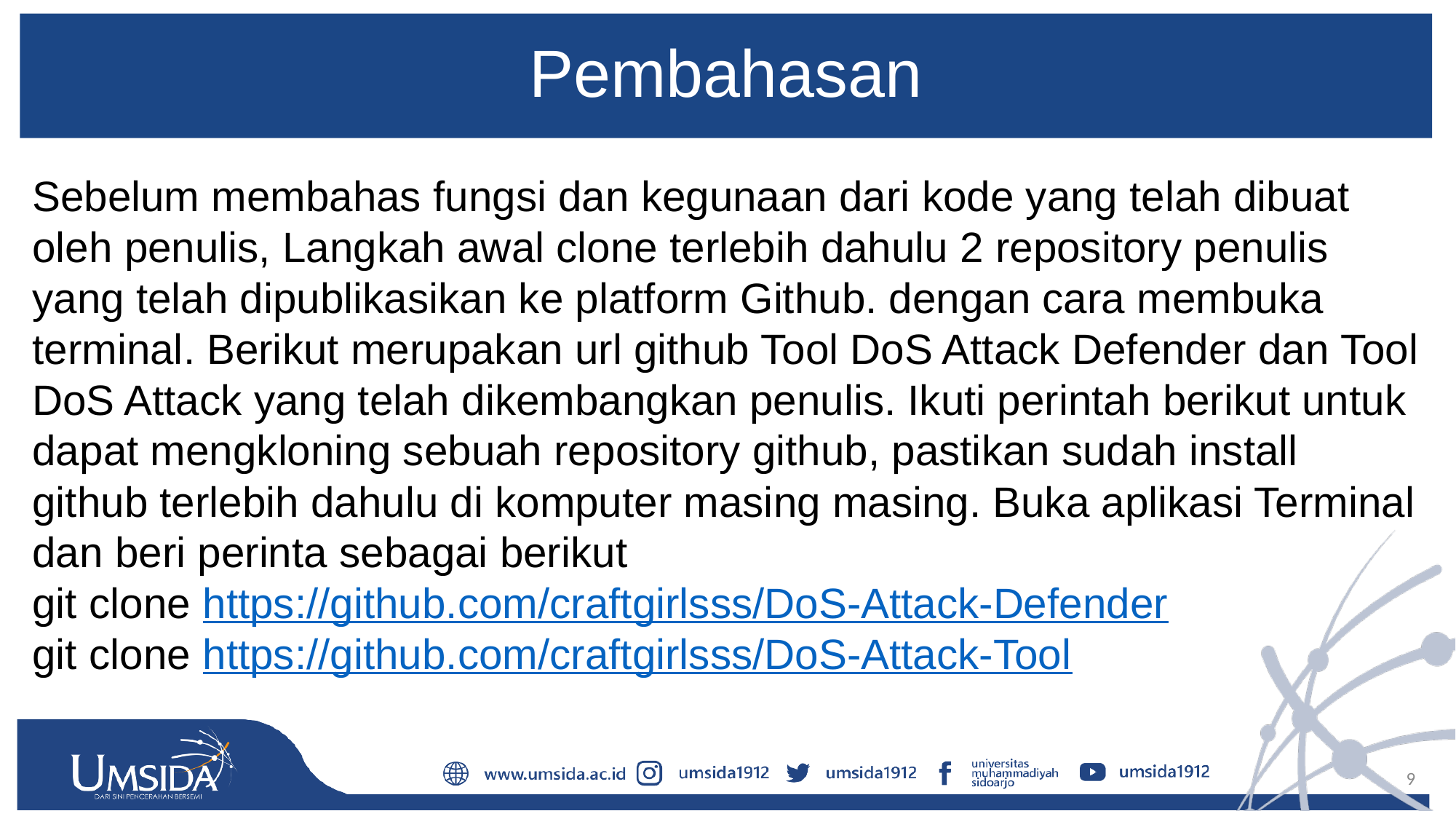

# Pembahasan
Sebelum membahas fungsi dan kegunaan dari kode yang telah dibuat oleh penulis, Langkah awal clone terlebih dahulu 2 repository penulis yang telah dipublikasikan ke platform Github. dengan cara membuka terminal. Berikut merupakan url github Tool DoS Attack Defender dan Tool DoS Attack yang telah dikembangkan penulis. Ikuti perintah berikut untuk dapat mengkloning sebuah repository github, pastikan sudah install github terlebih dahulu di komputer masing masing. Buka aplikasi Terminal dan beri perinta sebagai berikut
git clone https://github.com/craftgirlsss/DoS-Attack-Defender
git clone https://github.com/craftgirlsss/DoS-Attack-Tool